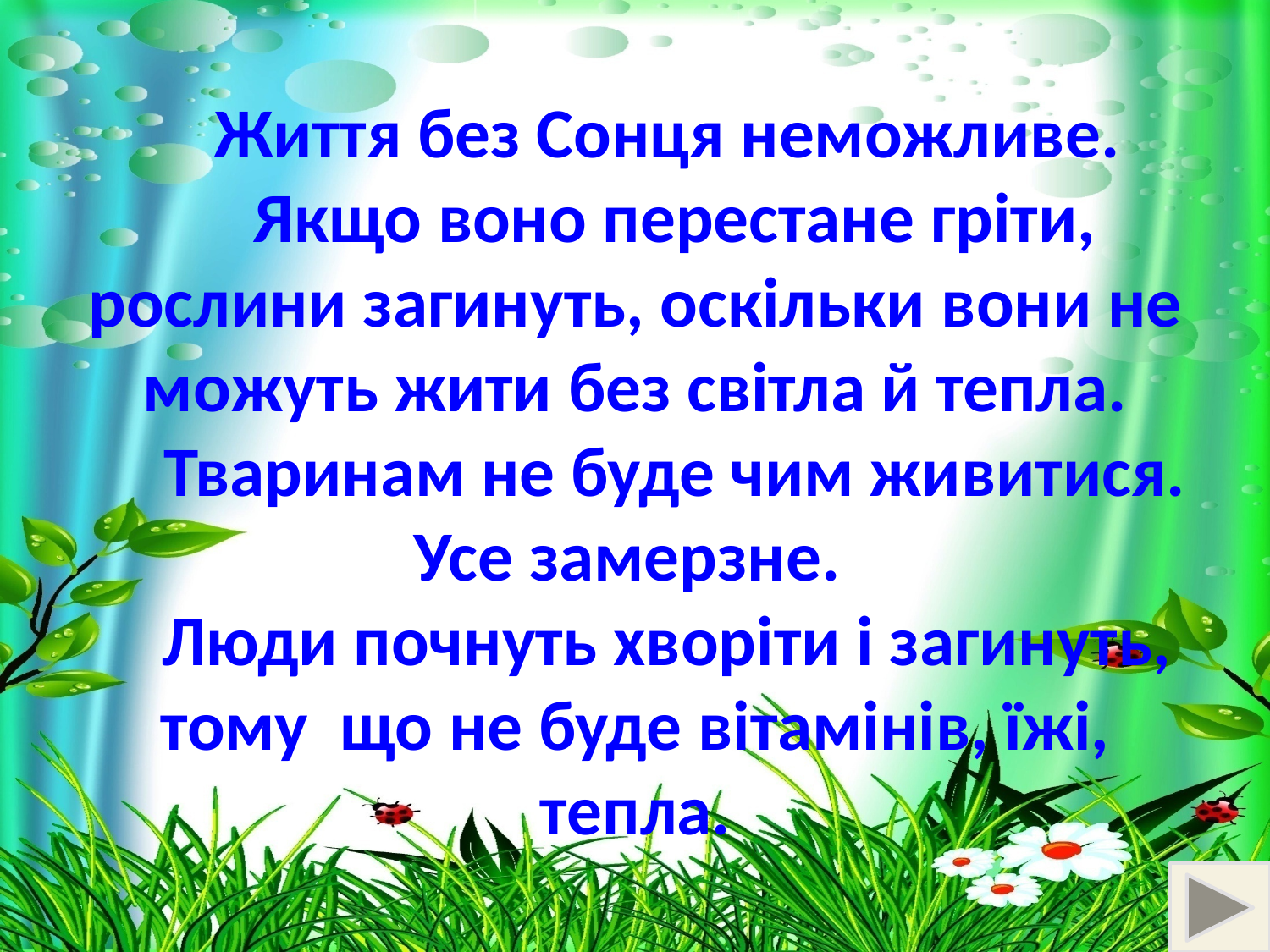

Життя без Сонця неможливе.
     Якщо воно перестане гріти, рослини загинуть, оскільки вони не можуть жити без світла й тепла.
     Тваринам не буде чим живитися. Усе замерзне.
    Люди почнуть хворіти і загинуть, тому  що не буде вітамінів, їжі, тепла.